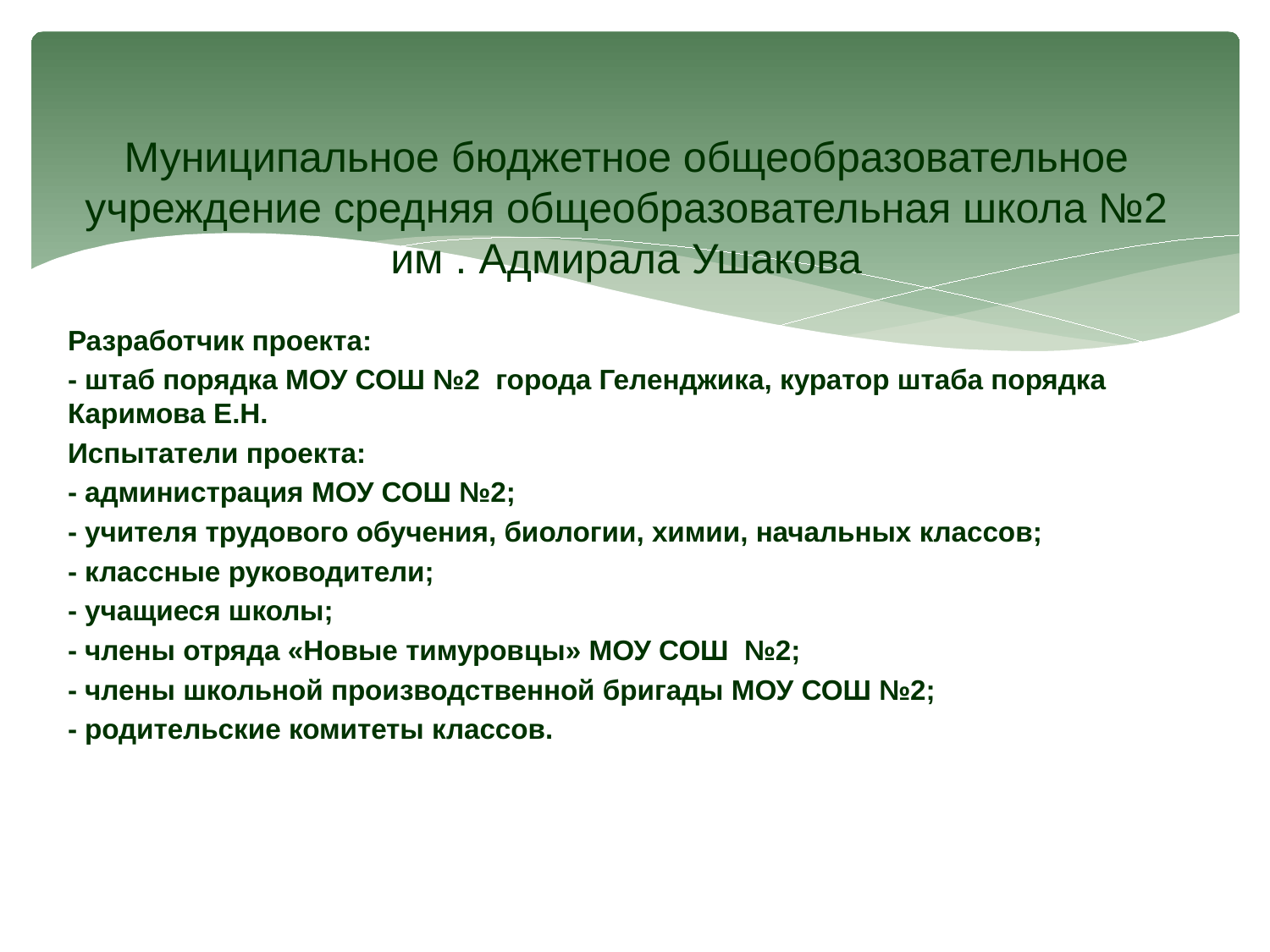

# Муниципальное бюджетное общеобразовательное учреждение средняя общеобразовательная школа №2 им . Адмирала Ушакова
Разработчик проекта:
- штаб порядка МОУ СОШ №2  города Геленджика, куратор штаба порядка Каримова Е.Н.
Испытатели проекта:
- администрация МОУ СОШ №2;
- учителя трудового обучения, биологии, химии, начальных классов;
- классные руководители;
- учащиеся школы;
- члены отряда «Новые тимуровцы» МОУ СОШ  №2;
- члены школьной производственной бригады МОУ СОШ №2;
- родительские комитеты классов.